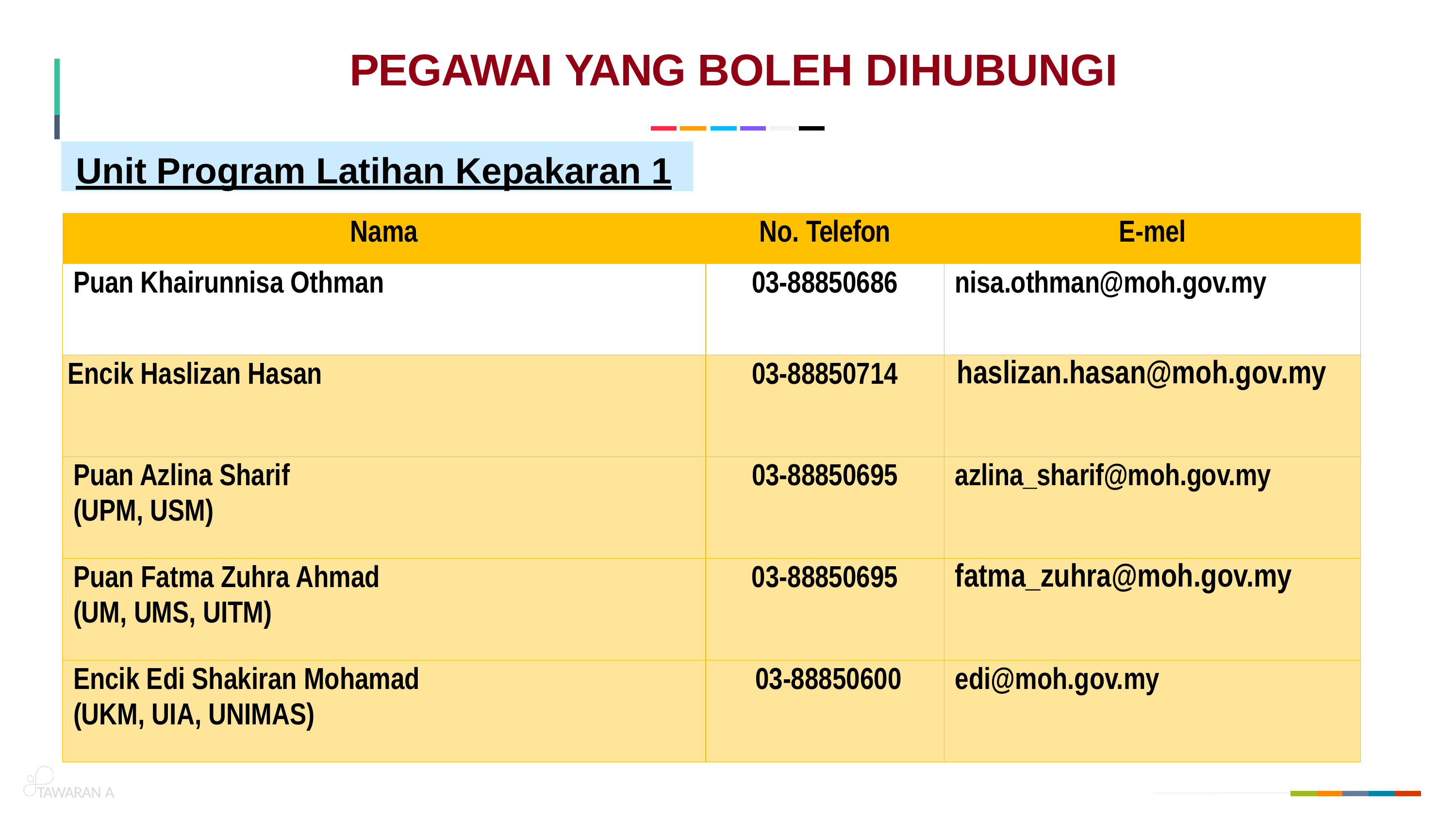

# PEGAWAI YANG BOLEH DIHUBUNGI

Unit Program Latihan Kepakaran 1
| Nama | No. Telefon | E-mel |
| --- | --- | --- |
| Puan Khairunnisa Othman | 03-88850686 | nisa.othman@moh.gov.my |
| Encik Haslizan Hasan | 03-88850714 | haslizan.hasan@moh.gov.my |
| Puan Azlina Sharif (UPM, USM) | 03-88850695 | azlina\_sharif@moh.gov.my |
| Puan Fatma Zuhra Ahmad (UM, UMS, UITM) | 03-88850695 | fatma\_zuhra@moh.gov.my |
| Encik Edi Shakiran Mohamad (UKM, UIA, UNIMAS) | 03-88850600 | edi@moh.gov.my |

TAWARAN A